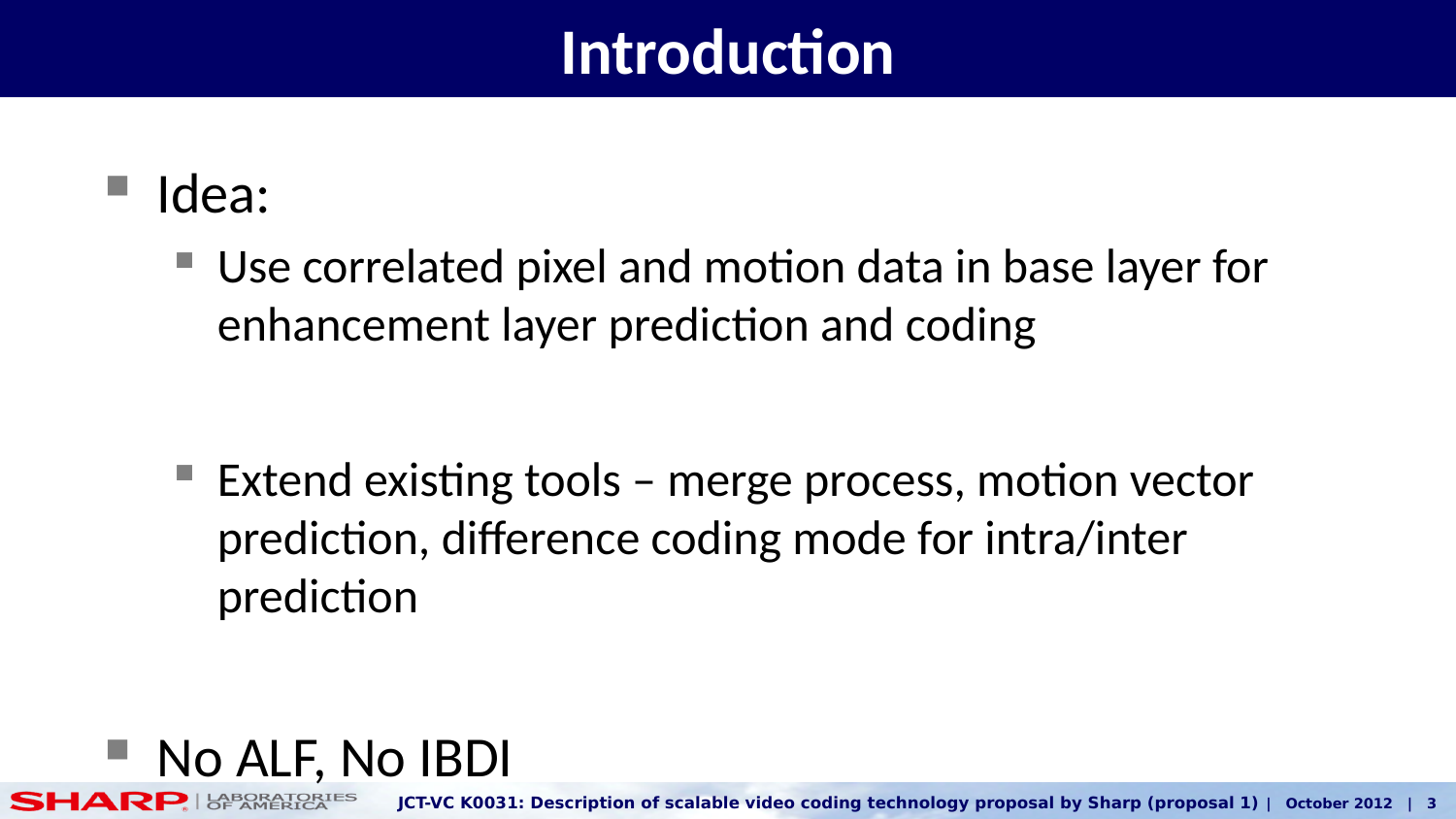

# Introduction
Idea:
Use correlated pixel and motion data in base layer for enhancement layer prediction and coding

Extend existing tools – merge process, motion vector prediction, difference coding mode for intra/inter prediction

No ALF, No IBDI